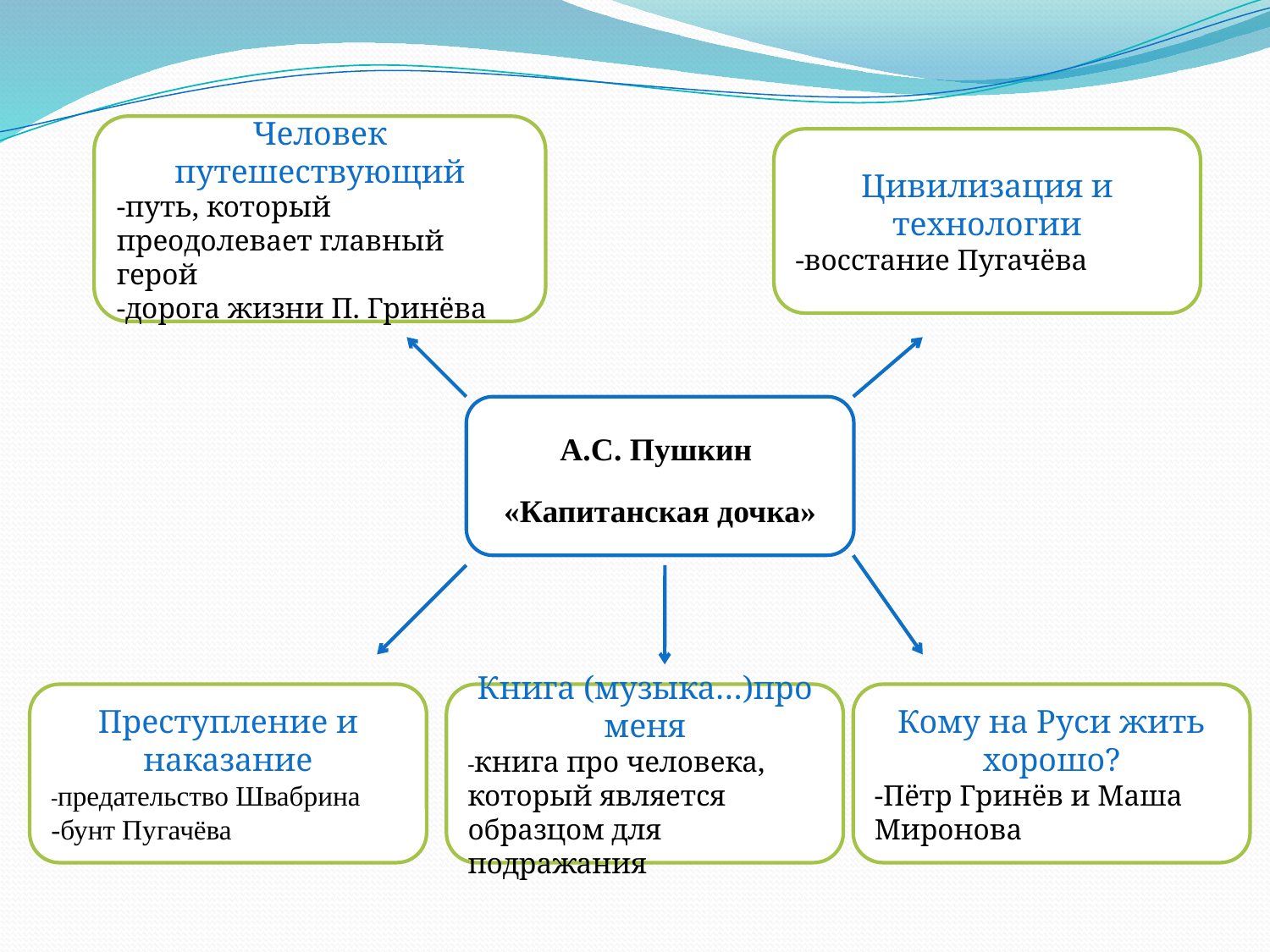

Человек путешествующий
-путь, который преодолевает главный герой
-дорога жизни П. Гринёва
Цивилизация и технологии
-восстание Пугачёва
А.С. Пушкин
«Капитанская дочка»
Преступление и наказание
-предательство Швабрина
-бунт Пугачёва
Книга (музыка…)про меня
-книга про человека, который является образцом для подражания
Кому на Руси жить хорошо?
-Пётр Гринёв и Маша Миронова